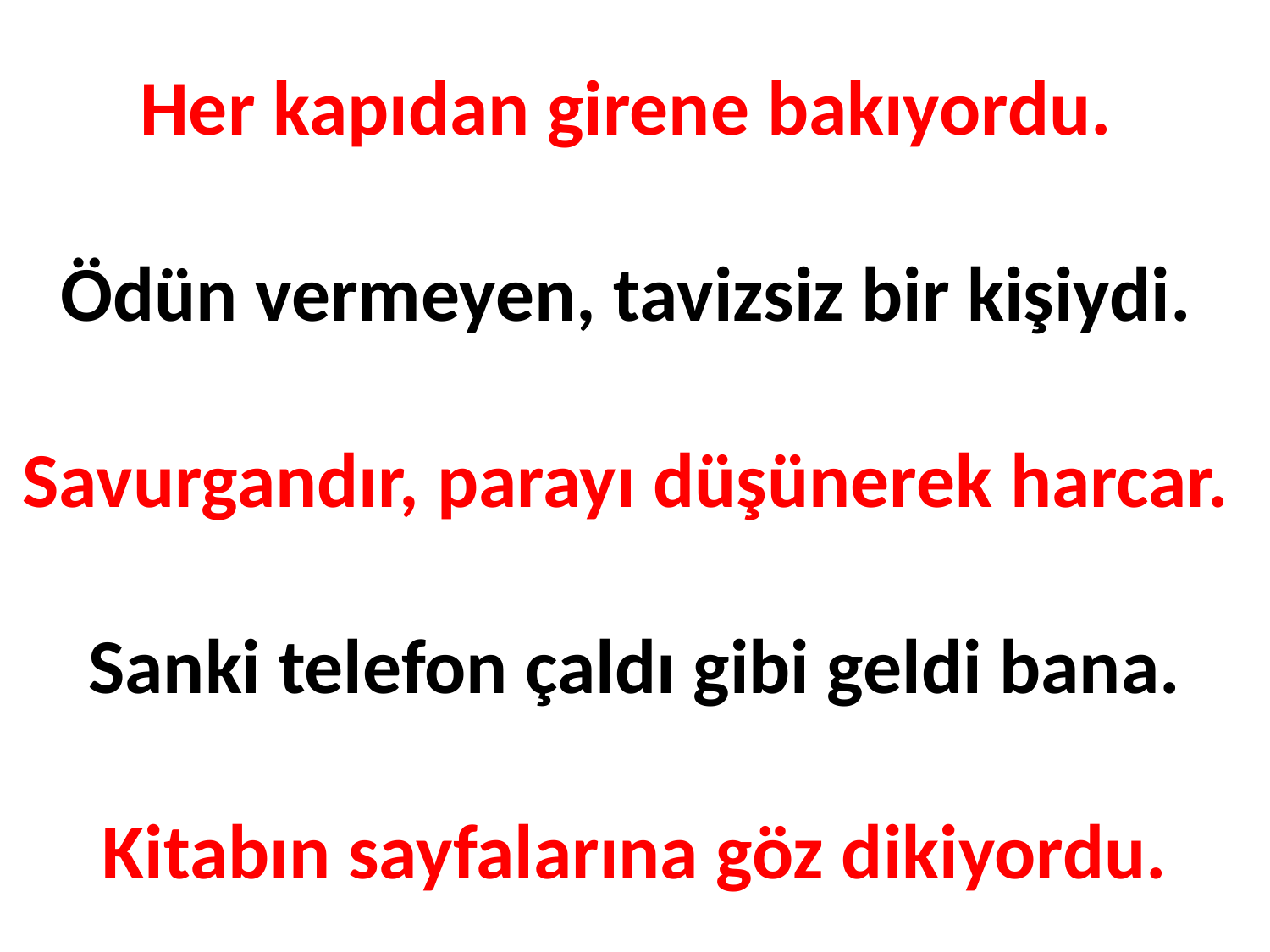

# Her kapıdan girene bakıyordu. Ödün vermeyen, tavizsiz bir kişiydi. Savurgandır, parayı düşünerek harcar. Sanki telefon çaldı gibi geldi bana. Kitabın sayfalarına göz dikiyordu.